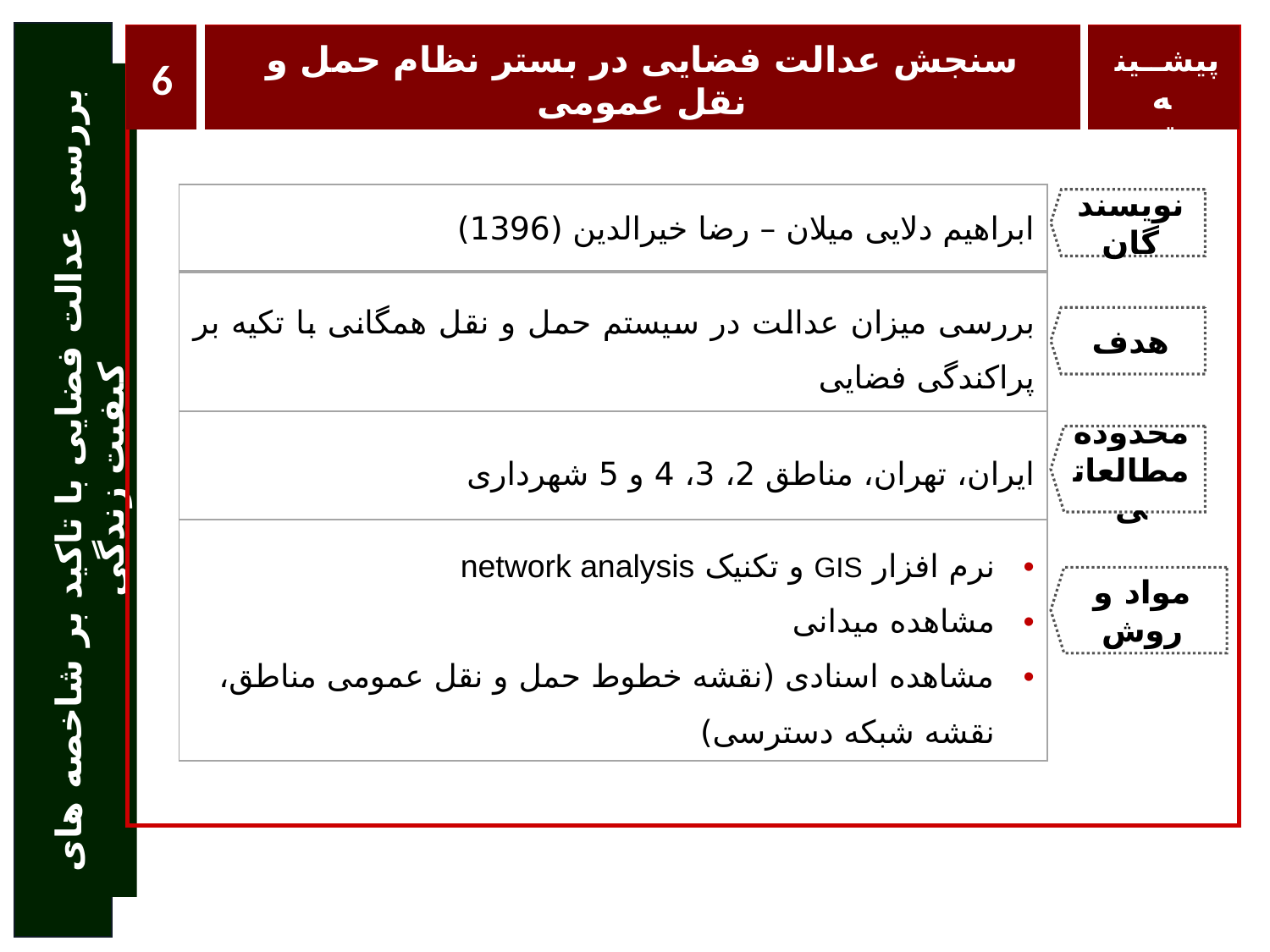

بررسی عدالت فضایی با تاکید بر شاخصه های کیفیت زندگی

سنجش عدالت فضایی در بستر نظام حمل و نقل عمومی
 با مدل تحلیل شبکه ای
پیشــینه
تحقیق
6
| ابراهیم دلایی میلان – رضا خیرالدین (1396) |
| --- |
| بررسی میزان عدالت در سیستم حمل و نقل همگانی با تکیه بر پراکندگی فضایی |
| ایران، تهران، مناطق 2، 3، 4 و 5 شهرداری |
| نرم افزار GIS و تکنیک network analysis مشاهده میدانی مشاهده اسنادی (نقشه خطوط حمل و نقل عمومی مناطق، نقشه شبکه دسترسی) |
نویسندگان
هدف
محدوده مطالعاتی
مواد و روش